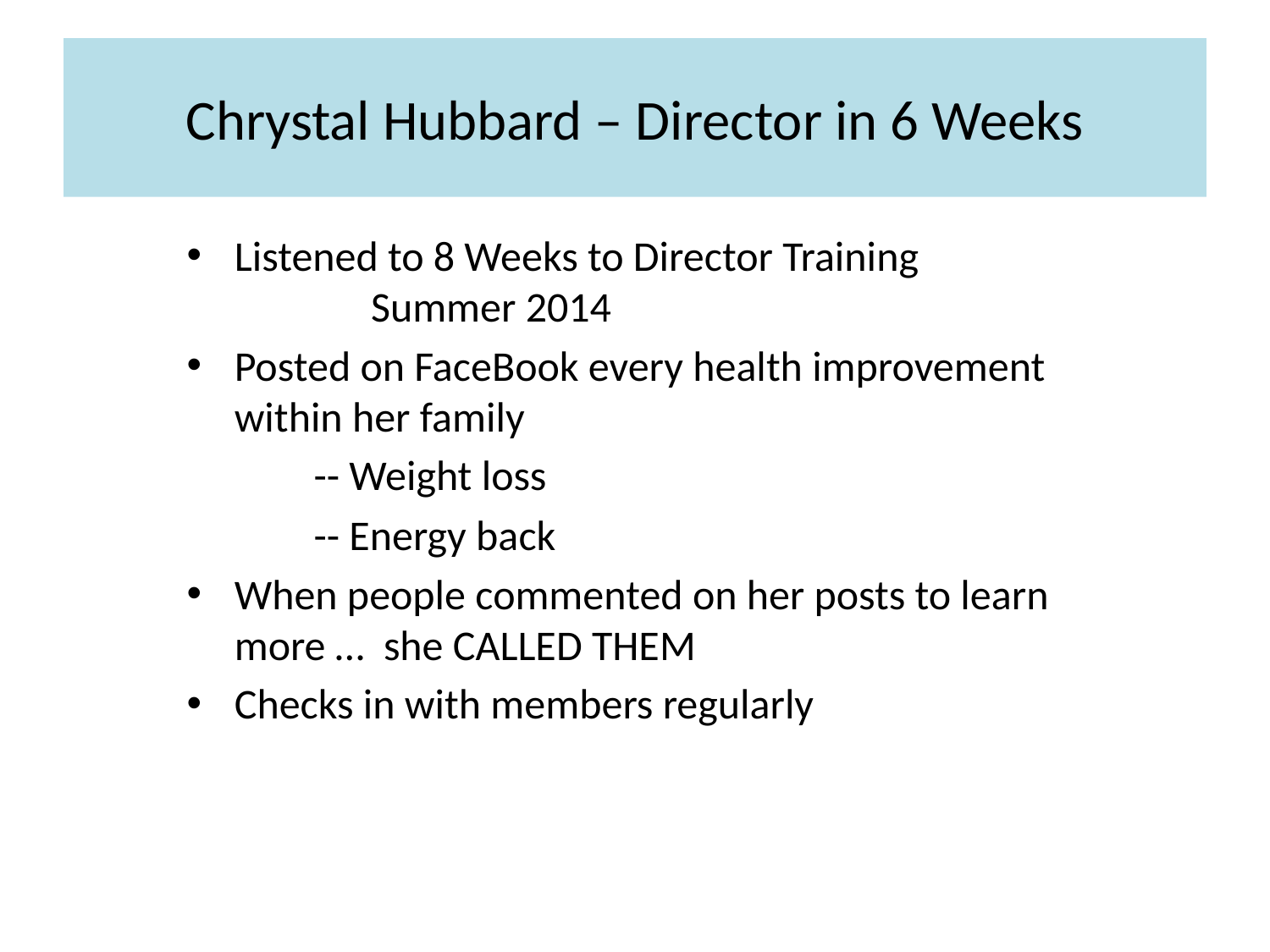

# Chrystal Hubbard – Director in 6 Weeks
Listened to 8 Weeks to Director Training 		 Summer 2014
Posted on FaceBook every health improvement within her family
	-- Weight loss
	-- Energy back
When people commented on her posts to learn more …  she CALLED THEM
Checks in with members regularly